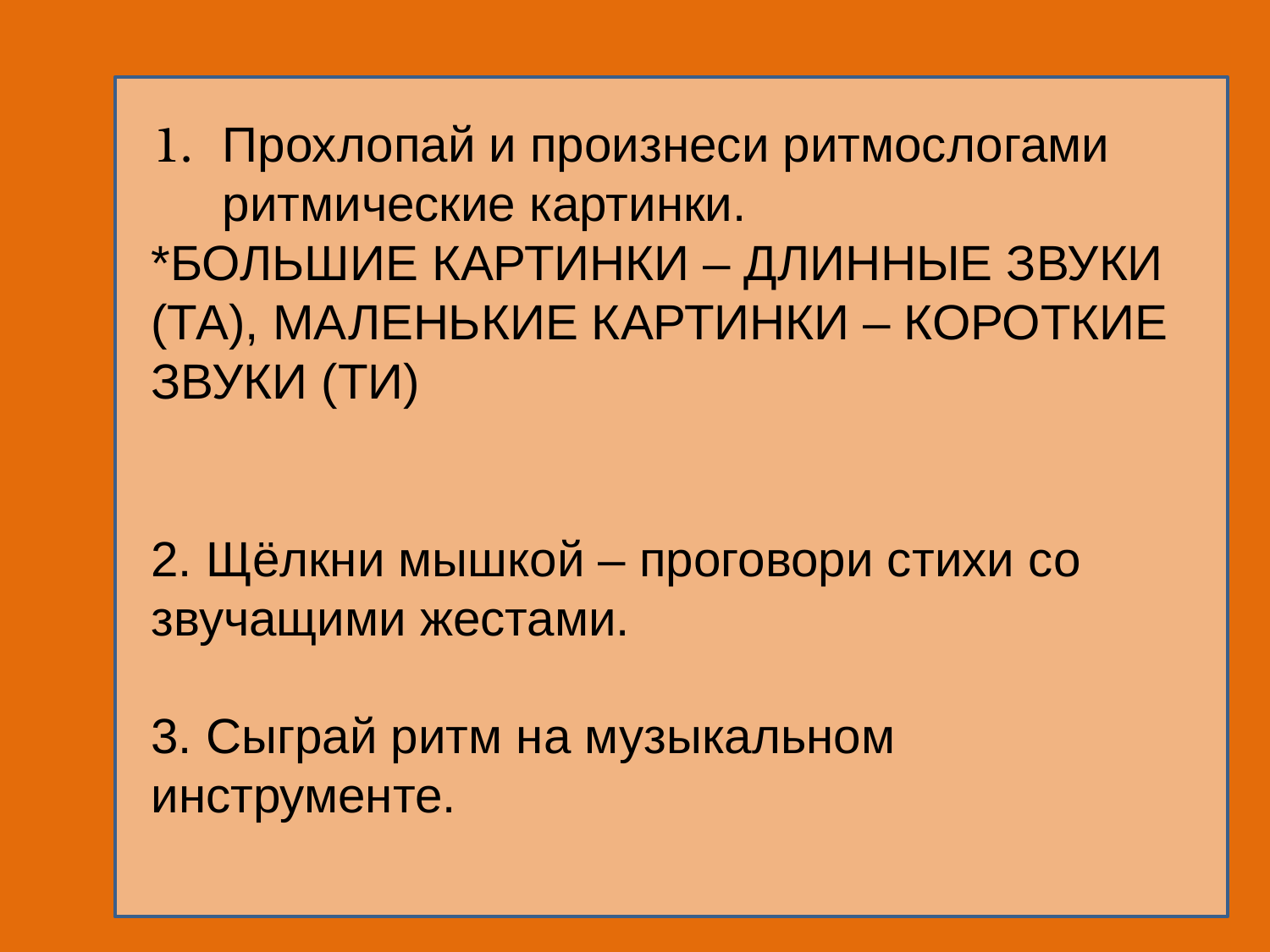

Прохлопай и произнеси ритмослогами ритмические картинки.
*БОЛЬШИЕ КАРТИНКИ – ДЛИННЫЕ ЗВУКИ (ТА), МАЛЕНЬКИЕ КАРТИНКИ – КОРОТКИЕ ЗВУКИ (ТИ)

2. Щёлкни мышкой – проговори стихи со звучащими жестами.

3. Сыграй ритм на музыкальном инструменте.